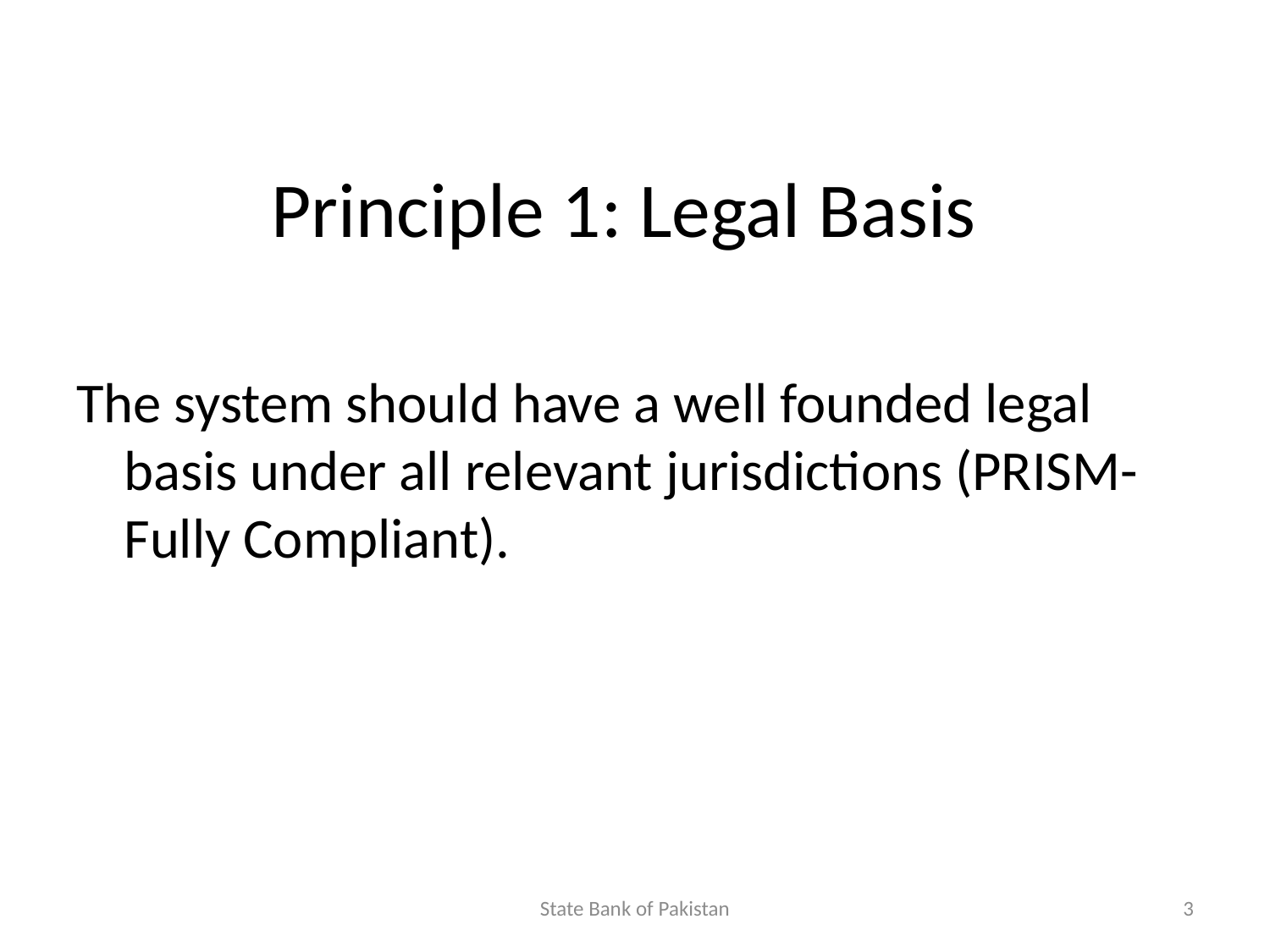

# Principle 1: Legal Basis
The system should have a well founded legal basis under all relevant jurisdictions (PRISM-Fully Compliant).

State Bank of Pakistan
3